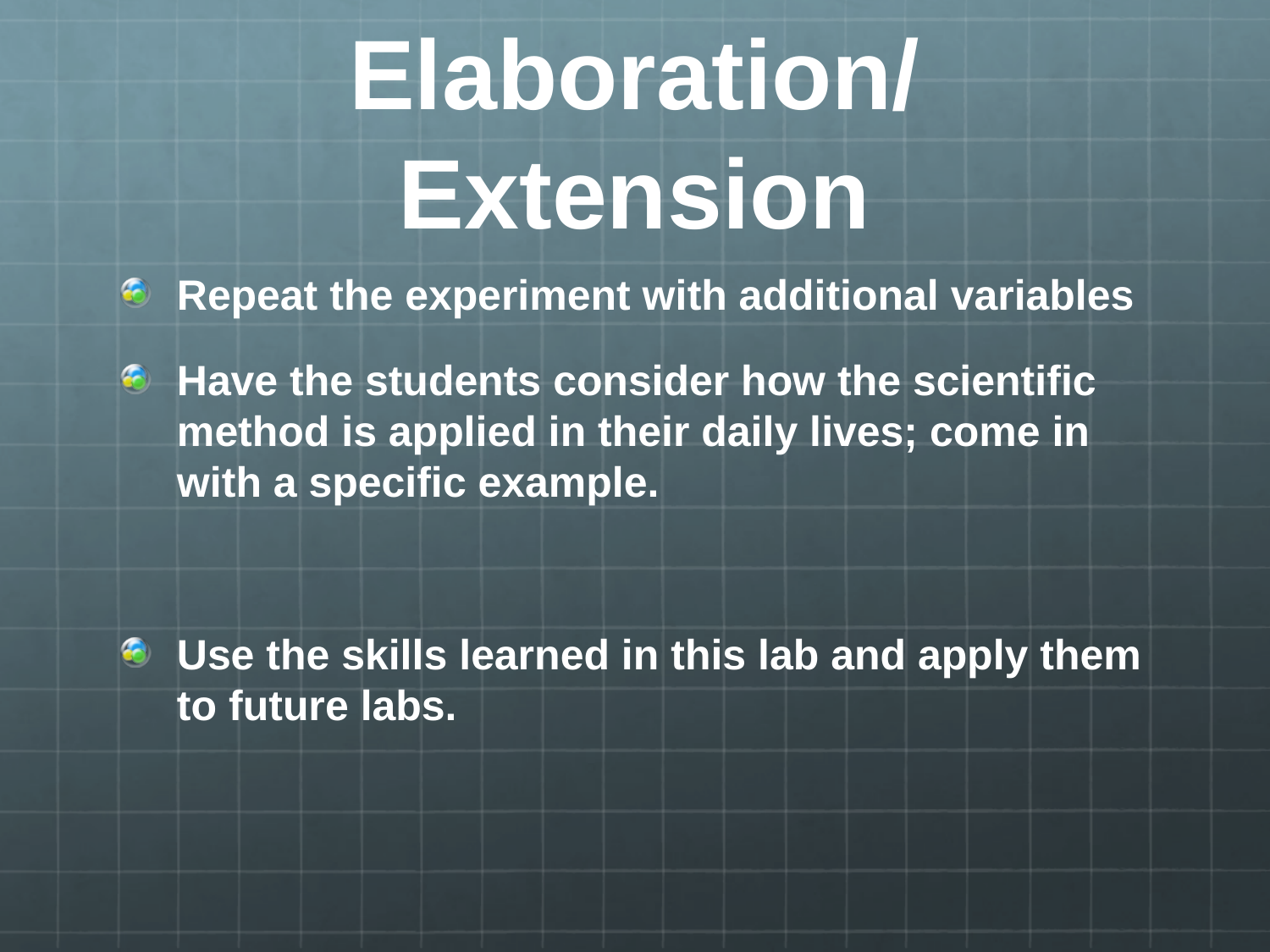

# Elaboration/Extension
Repeat the experiment with additional variables
Have the students consider how the scientific method is applied in their daily lives; come in with a specific example.

Use the skills learned in this lab and apply them to future labs.